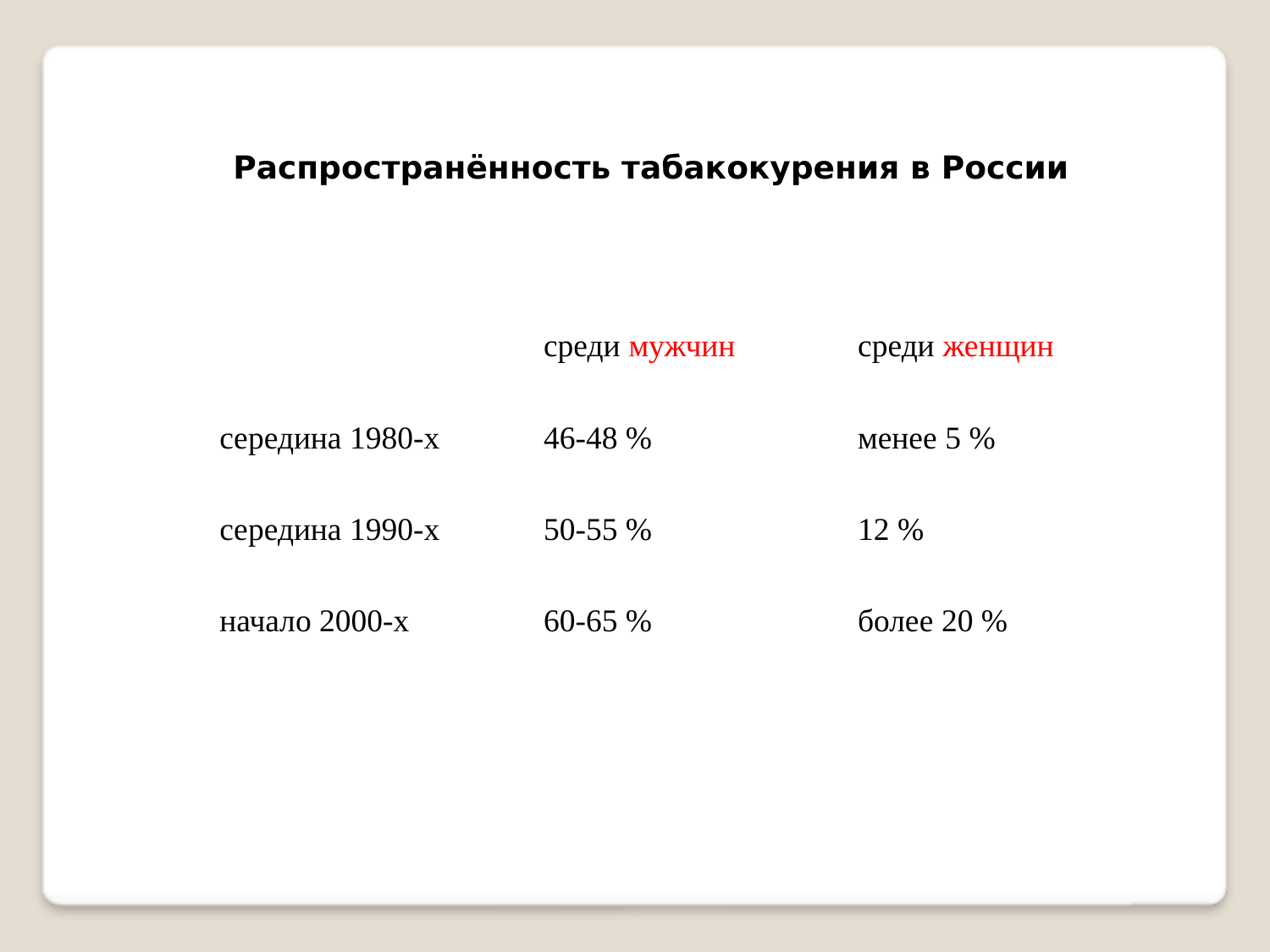

Распространённость табакокурения в России
|  | среди мужчин | среди женщин |
| --- | --- | --- |
| середина 1980-х | 46-48 % | менее 5 % |
| середина 1990-х | 50-55 % | 12 % |
| начало 2000-х | 60-65 % | более 20 % |